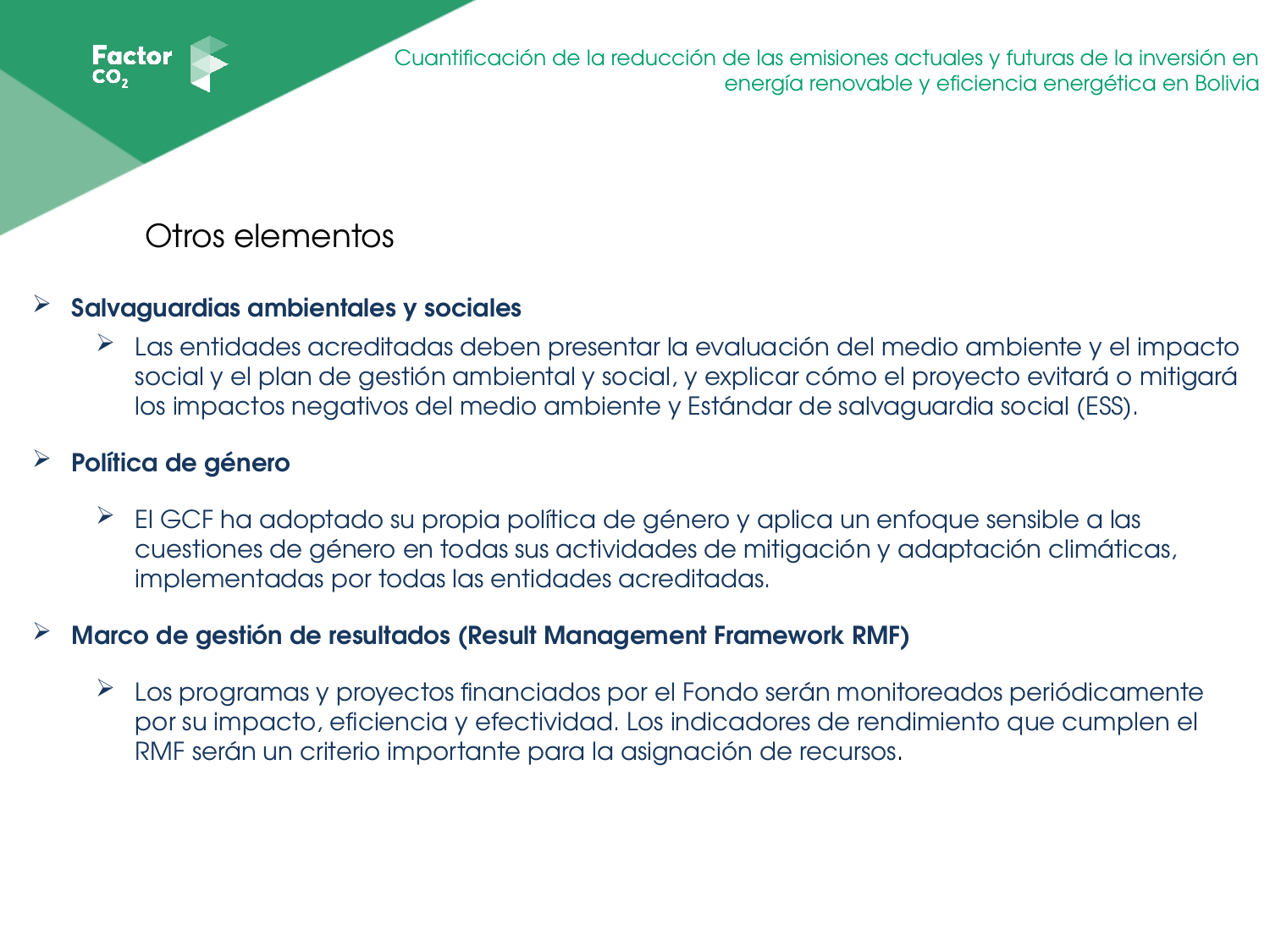

Otros elementos
Salvaguardias ambientales y sociales
Las entidades acreditadas deben presentar la evaluación del medio ambiente y el impacto social y el plan de gestión ambiental y social, y explicar cómo el proyecto evitará o mitigará los impactos negativos del medio ambiente y Estándar de salvaguardia social (ESS).
Política de género
El GCF ha adoptado su propia política de género y aplica un enfoque sensible a las cuestiones de género en todas sus actividades de mitigación y adaptación climáticas, implementadas por todas las entidades acreditadas.
Marco de gestión de resultados (Result Management Framework RMF)
Los programas y proyectos financiados por el Fondo serán monitoreados periódicamente por su impacto, eficiencia y efectividad. Los indicadores de rendimiento que cumplen el RMF serán un criterio importante para la asignación de recursos.